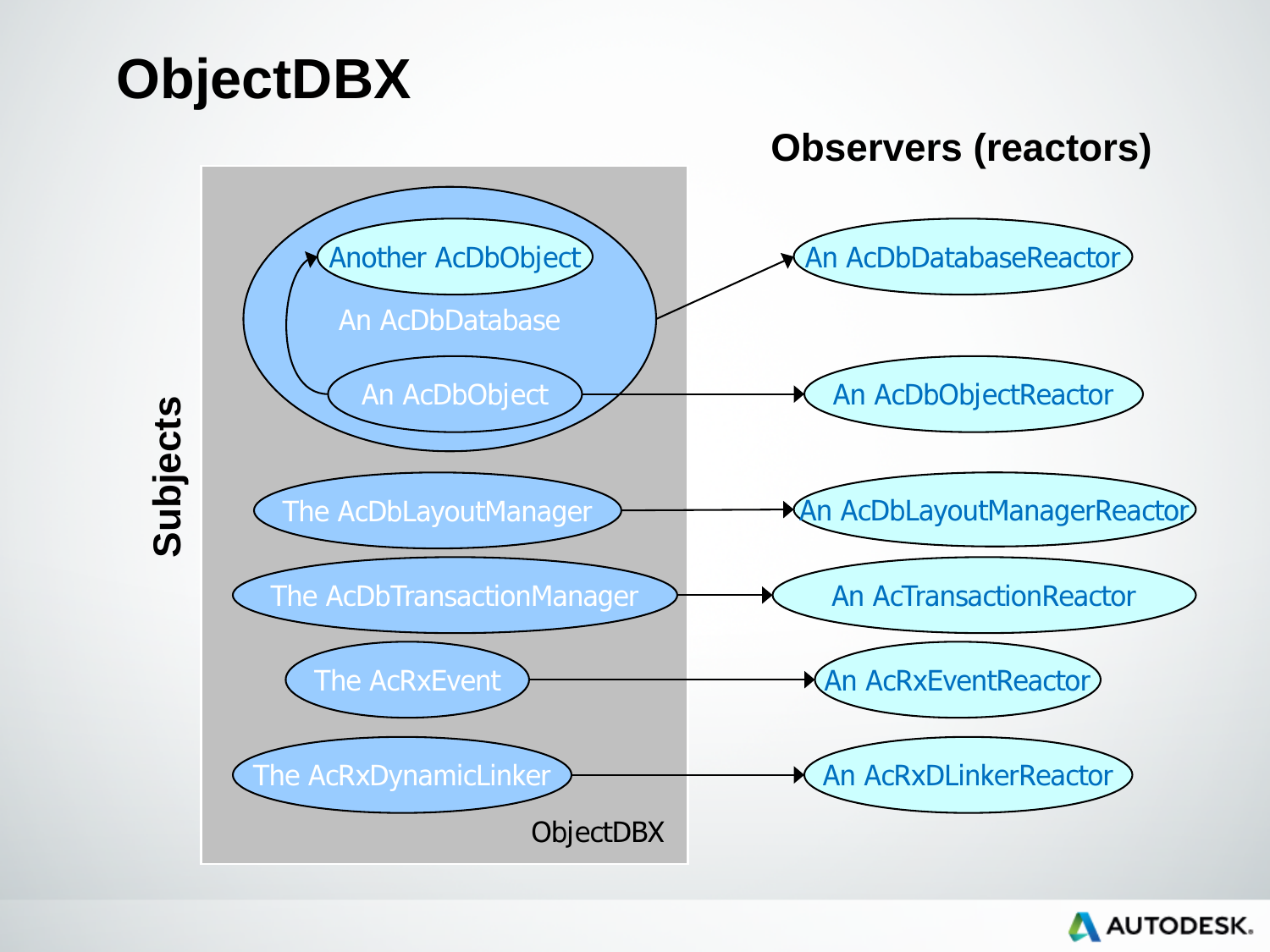

# ObjectDBX
Observers (reactors)

An AcDbDatabase
An AcDbDatabaseReactor
Another AcDbObject
An AcDbObject
An AcDbObjectReactor
Subjects
The AcDbLayoutManager
An AcDbLayoutManagerReactor
The AcDbTransactionManager
An AcTransactionReactor
The AcRxEvent
An AcRxEventReactor
The AcRxDynamicLinker
An AcRxDLinkerReactor
ObjectDBX